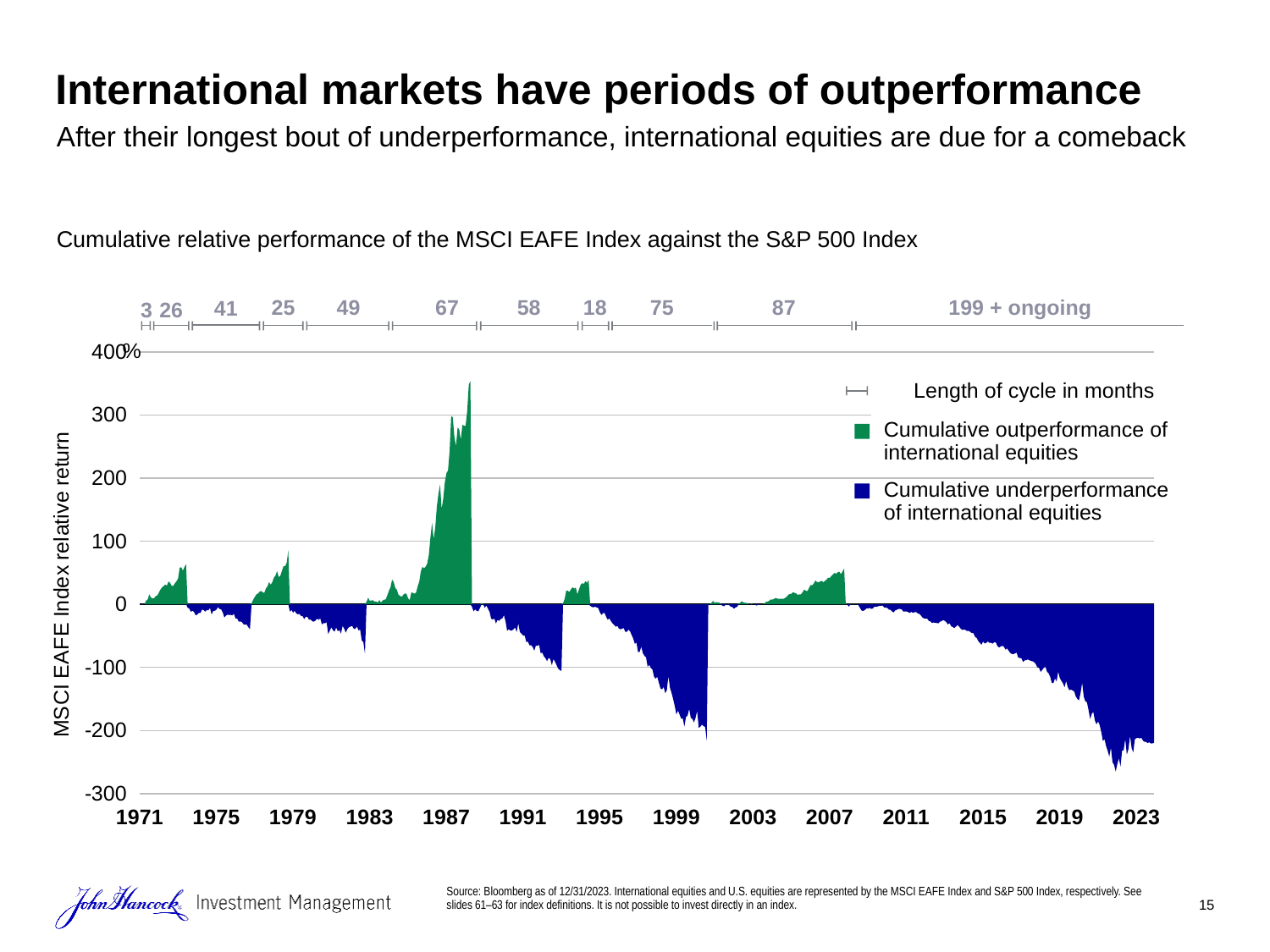

# International markets have periods of outperformance
After their longest bout of underperformance, international equities are due for a comeback
Cumulative relative performance of the MSCI EAFE Index against the S&P 500 Index
25
49
67
58
18
75
87
199 + ongoing
41
3
26

### Chart

| Category | Outperformance | Underperformance |
|---|---|---|
| 25964 | 0.0 | None |
| 25992 | None | -0.6 |
| 26023 | None | -0.55 |
| 26053 | 0.0 | None |
| 26084 | 5.71 | None |
| 26114 | 7.72 | None |
| 26145 | 15.8 | None |
| 26176 | 10.6 | None |
| 26206 | 9.34 | None |
| 26237 | 9.68 | None |
| 26267 | 12.92 | None |
| 26298 | 13.97 | None |
| 26329 | 18.46 | None |
| 26358 | 23.46 | None |
| 26389 | 26.73 | None |
| 26419 | 29.08 | None |
| 26450 | 31.28 | None |
| 26480 | 29.58 | None |
| 26511 | 36.32 | None |
| 26542 | 33.87 | None |
| 26572 | 29.33 | None |
| 26603 | 29.39 | None |
| 26633 | 33.22 | None |
| 26664 | 36.45 | None |
| 26695 | 40.81 | None |
| 26723 | 57.94 | None |
| 26754 | 58.82 | None |
| 26784 | 53.4 | None |
| 26815 | 59.02 | None |
| 26845 | 63.44 | None |
| 26876 | None | -5.36 |
| 26907 | None | -6.89 |
| 26937 | None | -11.88 |
| 26968 | None | -10.11 |
| 26998 | None | -12.17 |
| 27029 | None | -17.4 |
| 27060 | None | -16.25 |
| 27088 | None | -13.65 |
| 27119 | None | -13.86 |
| 27149 | None | -8.5 |
| 27180 | None | -9.01 |
| 27210 | None | -11.6 |
| 27241 | None | -9.07 |
| 27272 | None | -9.52 |
| 27302 | None | -5.8 |
| 27333 | None | -16.1 |
| 27363 | None | -10.65 |
| 27394 | None | -10.23 |
| 27425 | None | -8.53 |
| 27453 | None | -4.36 |
| 27484 | None | -7.41 |
| 27514 | None | -8.15 |
| 27545 | None | -13.15 |
| 27575 | None | -20.92 |
| 27606 | None | -17.82 |
| 27637 | None | -16.37 |
| 27667 | None | -17.0 |
| 27698 | None | -16.68 |
| 27728 | None | -17.57 |
| 27759 | None | -15.13 |
| 27790 | None | -22.62 |
| 27819 | None | -22.44 |
| 27850 | None | -27.54 |
| 27880 | None | -27.13 |
| 27911 | None | -28.21 |
| 27941 | None | -31.74 |
| 27972 | None | -32.22 |
| 28003 | None | -32.04 |
| 28033 | None | -36.4 |
| 28064 | None | -39.36 |
| 28094 | 1.54 | None |
| 28125 | 7.23 | None |
| 28156 | 11.44 | None |
| 28184 | 15.63 | None |
| 28215 | 16.93 | None |
| 28245 | 19.76 | None |
| 28276 | 21.1 | None |
| 28306 | 18.88 | None |
| 28337 | 18.23 | None |
| 28368 | 25.03 | None |
| 28398 | 28.43 | None |
| 28429 | 35.29 | None |
| 28459 | 31.12 | None |
| 28490 | 35.05 | None |
| 28521 | 42.26 | None |
| 28549 | 45.57 | None |
| 28580 | 52.71 | None |
| 28610 | 43.16 | None |
| 28641 | 45.06 | None |
| 28671 | 52.99 | None |
| 28702 | 60.38 | None |
| 28733 | 60.45 | None |
| 28763 | 65.75 | None |
| 28794 | 85.24 | None |
| 28824 | None | -11.52 |
| 28855 | None | -9.1 |
| 28886 | None | -13.22 |
| 28914 | None | -10.31 |
| 28945 | None | -14.47 |
| 28975 | None | -15.63 |
| 29006 | None | -15.28 |
| 29036 | None | -18.45 |
| 29067 | None | -18.95 |
| 29098 | None | -23.4 |
| 29128 | None | -19.66 |
| 29159 | None | -20.13 |
| 29189 | None | -24.53 |
| 29220 | None | -23.97 |
| 29251 | None | -26.95 |
| 29280 | None | -27.49 |
| 29311 | None | -25.87 |
| 29341 | None | -22.72 |
| 29372 | None | -24.52 |
| 29402 | None | -22.02 |
| 29433 | None | -32.07 |
| 29464 | None | -29.79 |
| 29494 | None | -30.18 |
| 29525 | None | -28.32 |
| 29555 | None | -47.22 |
| 29586 | None | -41.64 |
| 29617 | None | -36.6 |
| 29645 | None | -41.04 |
| 29676 | None | -43.26 |
| 29706 | None | -36.85 |
| 29737 | None | -42.69 |
| 29767 | None | -40.92 |
| 29798 | None | -46.28 |
| 29829 | None | -34.27 |
| 29859 | None | -38.65 |
| 29890 | None | -44.85 |
| 29920 | None | -39.22 |
| 29951 | None | -36.36 |
| 29982 | None | -35.23 |
| 30010 | None | -34.27 |
| 30041 | None | -38.97 |
| 30071 | None | -38.75 |
| 30102 | None | -35.16 |
| 30132 | None | -41.33 |
| 30163 | None | -40.03 |
| 30194 | None | -57.15 |
| 30224 | None | -59.84 |
| 30255 | None | -77.9 |
| 30285 | 3.91 | None |
| 30316 | 10.44 | None |
| 30347 | 5.44 | None |
| 30375 | 6.06 | None |
| 30406 | 6.45 | None |
| 30436 | 4.23 | None |
| 30467 | 4.63 | None |
| 30497 | 2.67 | None |
| 30528 | 6.75 | None |
| 30559 | 2.69 | None |
| 30589 | 5.94 | None |
| 30620 | 7.27 | None |
| 30650 | 7.74 | None |
| 30681 | 14.12 | None |
| 30712 | 21.24 | None |
| 30741 | 27.11 | None |
| 30772 | 39.19 | None |
| 30802 | 35.22 | None |
| 30833 | 25.72 | None |
| 30863 | 22.91 | None |
| 30894 | 15.05 | None |
| 30925 | 13.19 | None |
| 30955 | 11.84 | None |
| 30986 | 15.01 | None |
| 31016 | 17.1 | None |
| 31047 | 16.61 | None |
| 31078 | 9.32 | None |
| 31106 | 6.56 | None |
| 31137 | 18.66 | None |
| 31167 | 18.23 | None |
| 31198 | 16.7 | None |
| 31228 | 18.72 | None |
| 31259 | 28.29 | None |
| 31290 | 35.77 | None |
| 31320 | 52.25 | None |
| 31351 | 59.2 | None |
| 31381 | 57.15 | None |
| 31412 | 59.69 | None |
| 31443 | 64.73 | None |
| 31471 | 78.49 | None |
| 31502 | 106.2 | None |
| 31532 | 129.09 | None |
| 31563 | 103.3 | None |
| 31593 | 121.43 | None |
| 31624 | 154.76 | None |
| 31655 | 175.08 | None |
| 31685 | 189.43 | None |
| 31716 | 151.32 | None |
| 31746 | 167.24 | None |
| 31777 | 193.51 | None |
| 31808 | 207.91 | None |
| 31836 | 211.81 | None |
| 31867 | 242.69 | None |
| 31897 | 298.41 | None |
| 31928 | 296.15 | None |
| 31958 | 265.15 | None |
| 31989 | 250.26 | None |
| 32020 | 279.92 | None |
| 32050 | 277.37 | None |
| 32081 | 260.57 | None |
| 32111 | 284.37 | None |
| 32142 | 283.02 | None |
| 32173 | 282.57 | None |
| 32202 | 306.17 | None |
| 32233 | 347.87 | None |
| 32263 | 353.74 | None |
| 32294 | None | -4.07 |
| 32324 | None | -11.25 |
| 32355 | None | -7.89 |
| 32386 | None | -10.64 |
| 32416 | None | -11.0 |
| 32447 | None | -5.83 |
| 32477 | 1.85 | None |
| 32508 | 0.59 | None |
| 32539 | None | -5.47 |
| 32567 | None | -1.98 |
| 32598 | None | -6.84 |
| 32628 | None | -11.89 |
| 32659 | None | -22.91 |
| 32689 | None | -23.95 |
| 32720 | None | -22.47 |
| 32751 | None | -30.4 |
| 32781 | None | -24.78 |
| 32812 | None | -26.17 |
| 32842 | None | -23.38 |
| 32873 | None | -22.43 |
| 32904 | None | -17.29 |
| 32932 | None | -27.17 |
| 32963 | None | -42.08 |
| 32993 | None | -39.38 |
| 33024 | None | -41.61 |
| 33054 | None | -41.55 |
| 33085 | None | -39.58 |
| 33116 | None | -36.72 |
| 33146 | None | -43.79 |
| 33177 | None | -30.16 |
| 33207 | None | -44.11 |
| 33238 | None | -46.4 |
| 33269 | None | -49.46 |
| 33297 | None | -49.58 |
| 33328 | None | -59.72 |
| 33358 | None | -59.12 |
| 33389 | None | -64.96 |
| 33419 | None | -64.8 |
| 33450 | None | -67.58 |
| 33481 | None | -73.54 |
| 33511 | None | -65.22 |
| 33542 | None | -66.03 |
| 33572 | None | -64.03 |
| 33603 | None | -77.56 |
| 33634 | None | -76.4 |
| 33663 | None | -82.35 |
| 33694 | None | -85.33 |
| 33724 | None | -90.09 |
| 33755 | None | -84.82 |
| 33785 | None | -86.75 |
| 33816 | None | -96.52 |
| 33847 | None | -86.95 |
| 33877 | None | -91.03 |
| 33908 | None | -96.66 |
| 33938 | None | -102.17 |
| 33969 | None | -104.07 |
| 34000 | None | -105.72 |
| 34028 | 1.66 | None |
| 34059 | 8.5 | None |
| 34089 | 21.63 | None |
| 34120 | 21.52 | None |
| 34150 | 19.26 | None |
| 34181 | 23.99 | None |
| 34212 | 26.95 | None |
| 34242 | 24.75 | None |
| 34273 | 26.59 | None |
| 34303 | 15.79 | None |
| 34334 | 23.41 | None |
| 34365 | 30.91 | None |
| 34393 | 33.57 | None |
| 34424 | 32.19 | None |
| 34454 | 36.66 | None |
| 34485 | 34.09 | None |
| 34515 | 38.75 | None |
| 34546 | None | -2.32 |
| 34577 | None | -4.17 |
| 34607 | None | -4.79 |
| 34638 | None | -3.82 |
| 34668 | None | -4.88 |
| 34699 | None | -5.8 |
| 34730 | None | -12.32 |
| 34758 | None | -16.79 |
| 34789 | None | -14.16 |
| 34819 | None | -13.76 |
| 34850 | None | -19.74 |
| 34880 | None | -24.42 |
| 34911 | None | -22.27 |
| 34942 | None | -26.71 |
| 34972 | None | -30.2 |
| 35003 | None | -32.56 |
| 35033 | None | -35.64 |
| 35064 | None | -34.1 |
| 35095 | None | -38.56 |
| 35124 | None | -39.57 |
| 35155 | None | -38.66 |
| 35185 | None | -37.61 |
| 35216 | None | -43.73 |
| 35246 | None | -43.69 |
| 35277 | None | -40.04 |
| 35308 | None | -43.0 |
| 35338 | None | -48.75 |
| 35369 | None | -54.44 |
| 35399 | None | -62.63 |
| 35430 | None | -60.57 |
| 35461 | None | -75.74 |
| 35489 | None | -75.37 |
| 35520 | None | -67.15 |
| 35550 | None | -77.42 |
| 35581 | None | -81.65 |
| 35611 | None | -84.03 |
| 35642 | None | -98.95 |
| 35673 | None | -95.87 |
| 35703 | None | -100.97 |
| 35734 | None | -103.21 |
| 35764 | None | -114.71 |
| 35795 | None | -117.68 |
| 35826 | None | -114.86 |
| 35854 | None | -124.13 |
| 35885 | None | -133.19 |
| 35915 | None | -134.82 |
| 35946 | None | -130.81 |
| 35976 | None | -140.64 |
| 36007 | None | -136.28 |
| 36038 | None | -113.7 |
| 36068 | None | -132.54 |
| 36099 | None | -140.61 |
| 36129 | None | -150.36 |
| 36160 | None | -161.51 |
| 36191 | None | -174.66 |
| 36219 | None | -168.2 |
| 36250 | None | -174.69 |
| 36280 | None | -181.19 |
| 36311 | None | -181.11 |
| 36341 | None | -193.52 |
| 36372 | None | -178.44 |
| 36403 | None | -176.24 |
| 36433 | None | -165.66 |
| 36464 | None | -180.14 |
| 36494 | None | -181.49 |
| 36525 | None | -187.05 |
| 36556 | None | -180.06 |
| 36585 | None | -168.87 |
| 36616 | None | -195.68 |
| 36646 | None | -193.88 |
| 36677 | None | -190.57 |
| 36707 | None | -192.85 |
| 36738 | None | -194.4 |
| 36769 | None | -215.38 |
| 36799 | 0.41 | None |
| 36830 | None | -1.44 |
| 36860 | 2.52 | None |
| 36891 | 5.27 | None |
| 36922 | 2.12 | None |
| 36950 | 3.43 | None |
| 36981 | 2.93 | None |
| 37011 | 2.5 | None |
| 37042 | None | -1.07 |
| 37072 | None | -2.41 |
| 37103 | None | -3.05 |
| 37134 | 0.04 | None |
| 37164 | None | -1.52 |
| 37195 | None | -1.1 |
| 37225 | None | -3.97 |
| 37256 | None | -4.2 |
| 37287 | None | -6.95 |
| 37315 | None | -5.0 |
| 37346 | None | -4.05 |
| 37376 | 1.11 | None |
| 37407 | 2.58 | None |
| 37437 | 4.74 | None |
| 37468 | 2.88 | None |
| 37499 | 2.33 | None |
| 37529 | 2.16 | None |
| 37560 | 0.38 | None |
| 37590 | None | -0.41 |
| 37621 | 1.2 | None |
| 37652 | 0.22 | None |
| 37680 | None | -0.25 |
| 37711 | None | -1.93 |
| 37741 | None | -1.21 |
| 37772 | None | -0.79 |
| 37802 | None | -0.05 |
| 37833 | 0.39 | None |
| 37864 | 0.71 | None |
| 37894 | 3.62 | None |
| 37925 | 4.24 | None |
| 37955 | 5.31 | None |
| 37986 | 7.6 | None |
| 38017 | 7.39 | None |
| 38046 | 8.28 | None |
| 38077 | 9.97 | None |
| 38107 | 9.2 | None |
| 38138 | 8.44 | None |
| 38168 | 8.81 | None |
| 38199 | 8.58 | None |
| 38230 | 8.65 | None |
| 38260 | 10.06 | None |
| 38291 | 11.87 | None |
| 38321 | 14.9 | None |
| 38352 | 16.37 | None |
| 38383 | 16.58 | None |
| 38411 | 19.15 | None |
| 38442 | 18.03 | None |
| 38472 | 17.23 | None |
| 38503 | 14.67 | None |
| 38533 | 15.86 | None |
| 38564 | 15.8 | None |
| 38595 | 19.22 | None |
| 38625 | 23.25 | None |
| 38656 | 21.47 | None |
| 38686 | 20.84 | None |
| 38717 | 25.95 | None |
| 38748 | 30.68 | None |
| 38776 | 30.16 | None |
| 38807 | 33.05 | None |
| 38837 | 37.84 | None |
| 38868 | 35.41 | None |
| 38898 | 35.28 | None |
| 38929 | 35.97 | None |
| 38960 | 37.31 | None |
| 38990 | 35.06 | None |
| 39021 | 37.04 | None |
| 39051 | 39.24 | None |
| 39082 | 42.25 | None |
| 39113 | 41.67 | None |
| 39141 | 44.92 | None |
| 39172 | 47.54 | None |
| 39202 | 49.67 | None |
| 39233 | 48.64 | None |
| 39263 | 50.72 | None |
| 39294 | 51.78 | None |
| 39325 | 47.68 | None |
| 39355 | 51.99 | None |
| 39386 | 56.68 | None |
| 39416 | 0.89 | None |
| 39447 | None | -0.62 |
| 39478 | None | -3.65 |
| 39507 | 0.49 | None |
| 39538 | None | -0.05 |
| 39568 | 0.43 | None |
| 39599 | 0.14 | None |
| 39629 | 0.36 | None |
| 39660 | None | -1.64 |
| 39691 | None | -6.14 |
| 39721 | None | -9.93 |
| 39752 | None | -10.53 |
| 39782 | None | -8.83 |
| 39813 | None | -6.42 |
| 39844 | None | -6.62 |
| 39872 | None | -5.73 |
| 39903 | None | -7.28 |
| 39933 | None | -6.49 |
| 39964 | None | -3.61 |
| 39994 | None | -4.06 |
| 40025 | None | -3.46 |
| 40056 | None | -2.44 |
| 40086 | None | -2.47 |
| 40117 | None | -2.0 |
| 40147 | None | -4.84 |
| 40178 | None | -5.28 |
| 40209 | None | -5.66 |
| 40237 | None | -8.39 |
| 40268 | None | -8.75 |
| 40298 | None | -11.3 |
| 40329 | None | -12.86 |
| 40359 | None | -9.57 |
| 40390 | None | -8.72 |
| 40421 | None | -7.38 |
| 40451 | None | -7.47 |
| 40482 | None | -7.89 |
| 40512 | None | -11.46 |
| 40543 | None | -11.23 |
| 40574 | None | -11.51 |
| 40602 | None | -12.0 |
| 40633 | None | -13.84 |
| 40663 | None | -11.88 |
| 40694 | None | -13.26 |
| 40724 | None | -12.71 |
| 40755 | None | -12.09 |
| 40786 | None | -14.26 |
| 40816 | None | -15.04 |
| 40847 | None | -17.52 |
| 40877 | None | -20.76 |
| 40908 | None | -22.3 |
| 40939 | None | -22.73 |
| 40968 | None | -22.72 |
| 40999 | None | -26.26 |
| 41029 | None | -27.08 |
| 41060 | None | -29.42 |
| 41090 | None | -28.78 |
| 41121 | None | -29.35 |
| 41152 | None | -29.71 |
| 41182 | None | -30.22 |
| 41213 | None | -27.69 |
| 41243 | None | -26.49 |
| 41274 | None | -24.99 |
| 41305 | None | -26.21 |
| 41333 | None | -28.47 |
| 41364 | None | -31.93 |
| 41394 | None | -29.84 |
| 41425 | None | -34.66 |
| 41455 | None | -36.06 |
| 41486 | None | -37.75 |
| 41517 | None | -35.3 |
| 41547 | None | -32.8 |
| 41578 | None | -35.43 |
| 41608 | None | -38.66 |
| 41639 | None | -40.62 |
| 41670 | None | -39.76 |
| 41698 | None | -40.67 |
| 41729 | None | -42.45 |
| 41759 | None | -42.08 |
| 41790 | None | -43.78 |
| 41820 | None | -45.78 |
| 41851 | None | -45.74 |
| 41882 | None | -51.68 |
| 41912 | None | -53.36 |
| 41943 | None | -58.36 |
| 41973 | None | -61.17 |
| 42004 | None | -64.06 |
| 42035 | None | -58.94 |
| 42063 | None | -62.12 |
| 42094 | None | -61.07 |
| 42124 | None | -58.66 |
| 42155 | None | -61.21 |
| 42185 | None | -60.92 |
| 42216 | None | -62.21 |
| 42247 | None | -59.76 |
| 42277 | None | -60.66 |
| 42308 | None | -66.31 |
| 42338 | None | -68.24 |
| 42369 | None | -66.96 |
| 42400 | None | -65.69 |
| 42429 | None | -67.03 |
| 42460 | None | -71.81 |
| 42490 | None | -69.88 |
| 42521 | None | -73.58 |
| 42551 | None | -77.02 |
| 42582 | None | -78.66 |
| 42613 | None | -78.83 |
| 42643 | None | -77.75 |
| 42674 | None | -76.53 |
| 42704 | None | -84.51 |
| 42735 | None | -84.91 |
| 42766 | None | -85.6 |
| 42794 | None | -91.39 |
| 42825 | None | -88.98 |
| 42855 | None | -88.4 |
| 42886 | None | -87.36 |
| 42916 | None | -88.74 |
| 42947 | None | -89.71 |
| 42978 | None | -90.35 |
| 43008 | None | -91.76 |
| 43039 | None | -94.79 |
| 43069 | None | -99.95 |
| 43100 | None | -100.51 |
| 43131 | None | -107.08 |
| 43159 | None | -104.12 |
| 43190 | None | -100.63 |
| 43220 | None | -98.87 |
| 43251 | None | -106.63 |
| 43281 | None | -109.35 |
| 43312 | None | -114.83 |
| 43343 | None | -124.49 |
| 43373 | None | -124.87 |
| 43404 | None | -117.6 |
| 43434 | None | -122.25 |
| 43465 | None | -106.88 |
| 43496 | None | -116.86598374878727 |
| 43524 | None | -121.31484329209623 |
| 43555 | None | -125.08906559140274 |
| 43585 | None | -131.49805566278062 |
| 43616 | None | -121.40807285056204 |
| 43646 | None | -131.14996980587316 |
| 43677 | None | -136.08346064859148 |
| 43708 | None | -135.0470818437176 |
| 43738 | None | -136.4966238925724 |
| 43769 | None | -137.86325699012113 |
| 43799 | None | -145.75599085296633 |
| 43830 | None | -149.88468681835448 |
| 43861 | None | -152.297 |
| 43889 | None | -140.712 |
| 43921 | None | -124.40100000000001 |
| 43951 | None | -146.263 |
| 43982 | None | -153.633 |
| 44012 | None | -155.22500000000002 |
| 44043 | None | -167.512 |
| 44074 | None | -181.791 |
| 44104 | None | -173.50199999999998 |
| 44135 | None | -170.38099999999997 |
| 44165 | None | -184.135 |
| 44196 | None | -190.216 |
| 44227 | None | -185.51 |
| 44255 | None | -191.32 |
| 44286 | None | -202.47 |
| 44316 | None | -216.59 |
| 44347 | None | -213.63 |
| 44377 | None | -224.46 |
| 44408 | None | -232.26 |
| 44439 | None | -241.27 |
| 44469 | None | -227.11 |
| 44500 | None | -250.01 |
| 44530 | None | -254.48 |
| 44561 | None | -264.87 |
| 44592 | None | -253.14455812768816 |
| 44620 | None | -243.87827897833398 |
| 44651 | None | -257.0827029569605 |
| 44681 | None | -231.6032782011649 |
| 44712 | None | -231.30784347936992 |
| 44742 | None | -213.5277812681952 |
| 44773 | None | -238.14326955248637 |
| 44804 | None | -229.25078765582248 |
| 44834 | None | -208.30552433662493 |
| 44865 | None | -228.03565977329825 |
| 44895 | None | -234.476002029992 |
| 44926 | None | -213.7477127314851 |
| 44957 | None | -211.9077127314851 |
| 44985 | None | -211.51771273148512 |
| 45016 | None | -212.53771273148513 |
| 45044 | None | -211.18771273148514 |
| 45077 | None | -215.74771273148514 |
| 45107 | None | -217.77771273148514 |
| 45138 | None | -217.72771273148513 |
| 45169 | None | -219.94771273148513 |
| 45198 | None | -218.51771273148512 |
| 45230 | None | -220.45771273148512 |
| 45260 | None | -220.28771273148513 |
| 45289 | None | -219.48771273148512 |
%
Length of cycle in months

Cumulative outperformance of international equities

Cumulative underperformance of international equities

Source: Bloomberg as of 12/31/2023. International equities and U.S. equities are represented by the MSCI EAFE Index and S&P 500 Index, respectively. See slides 61–63 for index definitions. It is not possible to invest directly in an index.
15